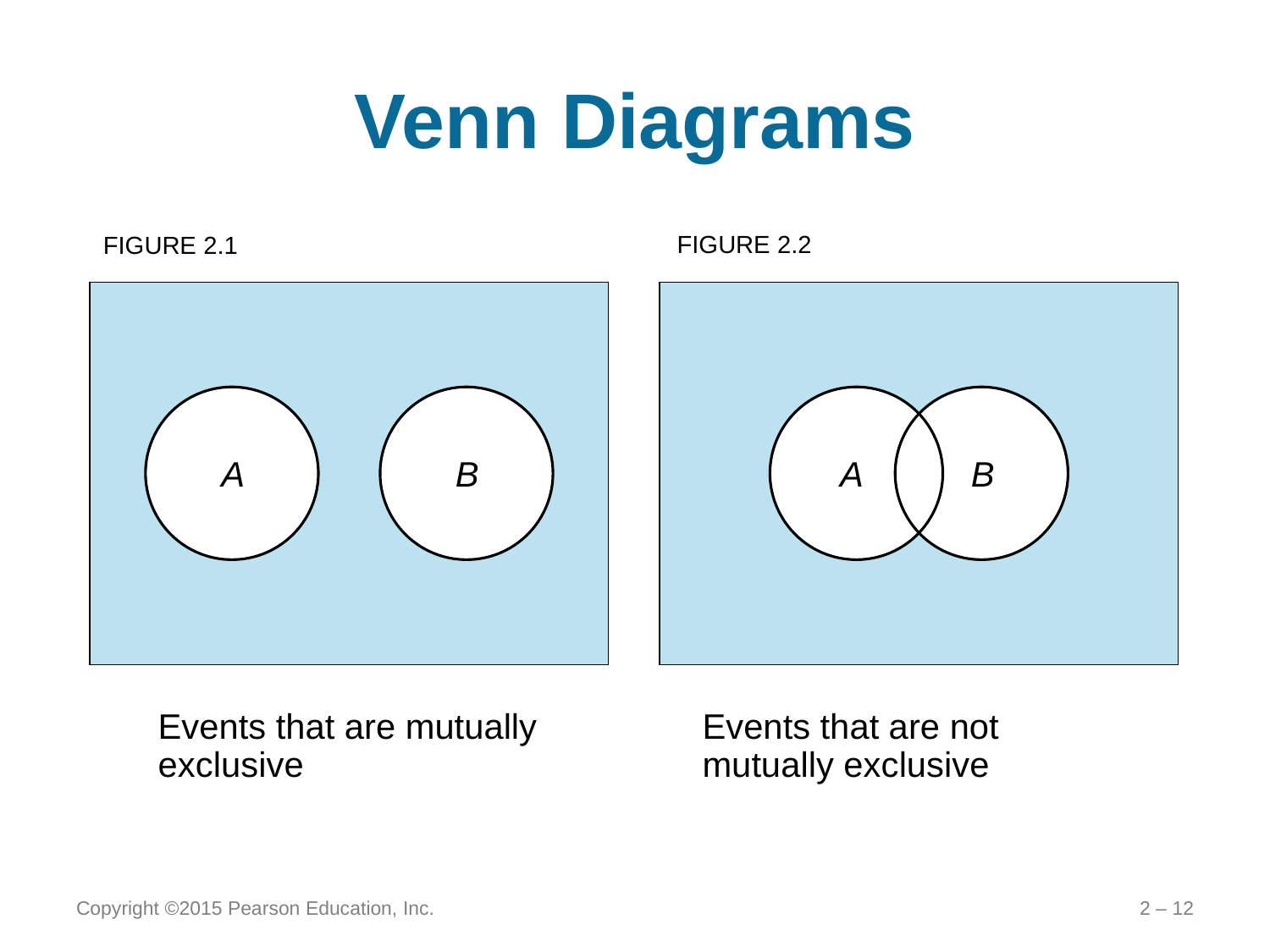

# Venn Diagrams
FIGURE 2.2
FIGURE 2.1

A
B
Events that are mutually exclusive

A
B
Events that are not mutually exclusive
Copyright ©2015 Pearson Education, Inc.
2 – 12